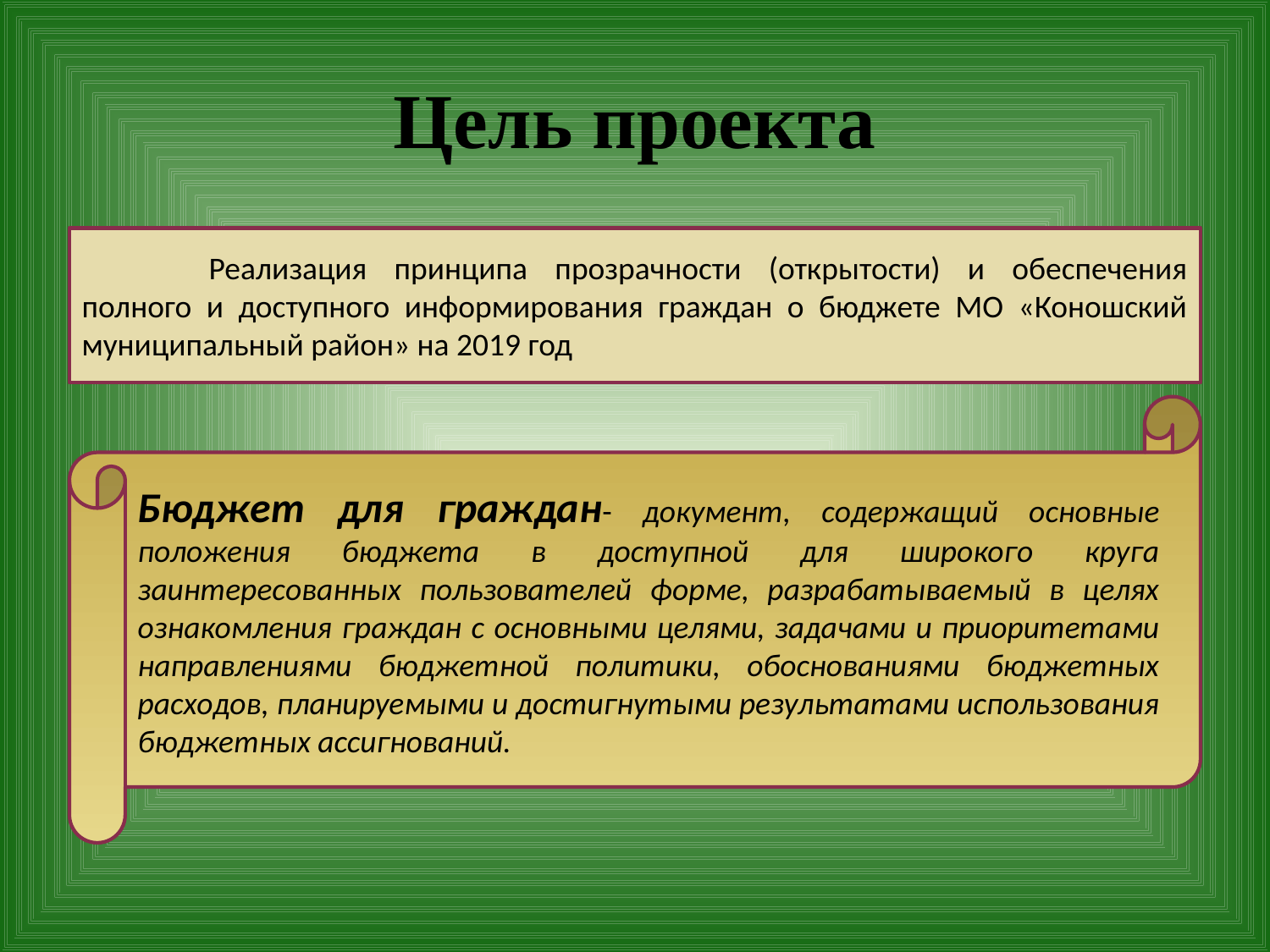

# Цель проекта

	Реализация принципа прозрачности (открытости) и обеспечения полного и доступного информирования граждан о бюджете МО «Коношский муниципальный район» на 2019 год
Бюджет для граждан- документ, содержащий основные положения бюджета в доступной для широкого круга заинтересованных пользователей форме, разрабатываемый в целях ознакомления граждан с основными целями, задачами и приоритетами направлениями бюджетной политики, обоснованиями бюджетных расходов, планируемыми и достигнутыми результатами использования бюджетных ассигнований.